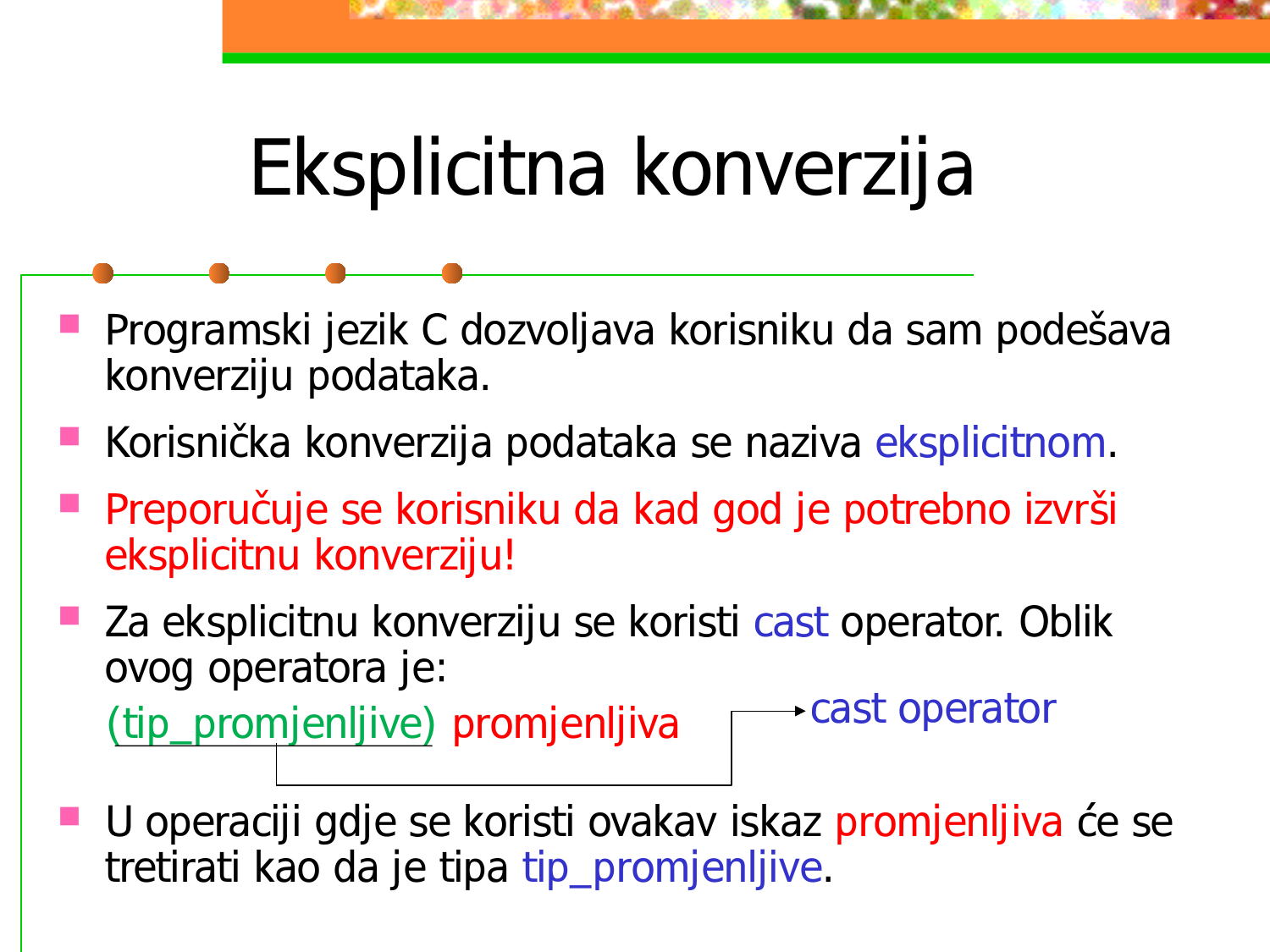

# Eksplicitna konverzija
Programski jezik C dozvoljava korisniku da sam podešava konverziju podataka.
Korisnička konverzija podataka se naziva eksplicitnom.
Preporučuje se korisniku da kad god je potrebno izvrši eksplicitnu konverziju!
Za eksplicitnu konverziju se koristi cast operator. Oblik ovog operatora je:
(tip_promjenljive) promjenljiva
U operaciji gdje se koristi ovakav iskaz promjenljiva će se tretirati kao da je tipa tip_promjenljive.
cast operator